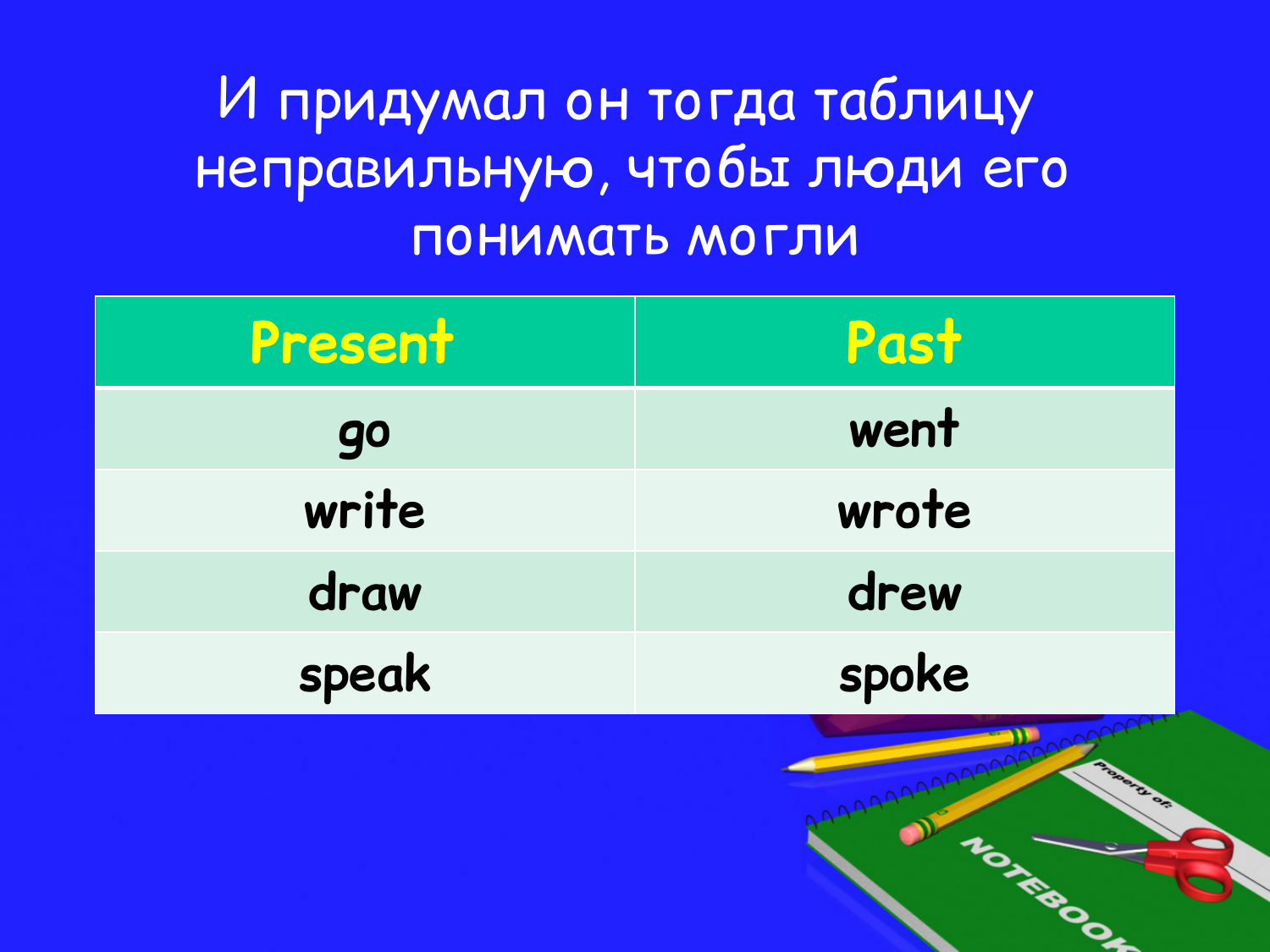

# И придумал он тогда таблицу  неправильную, чтобы люди его понимать могли
| Present | Past |
| --- | --- |
| go | went |
| write | wrote |
| draw | drew |
| speak | spoke |